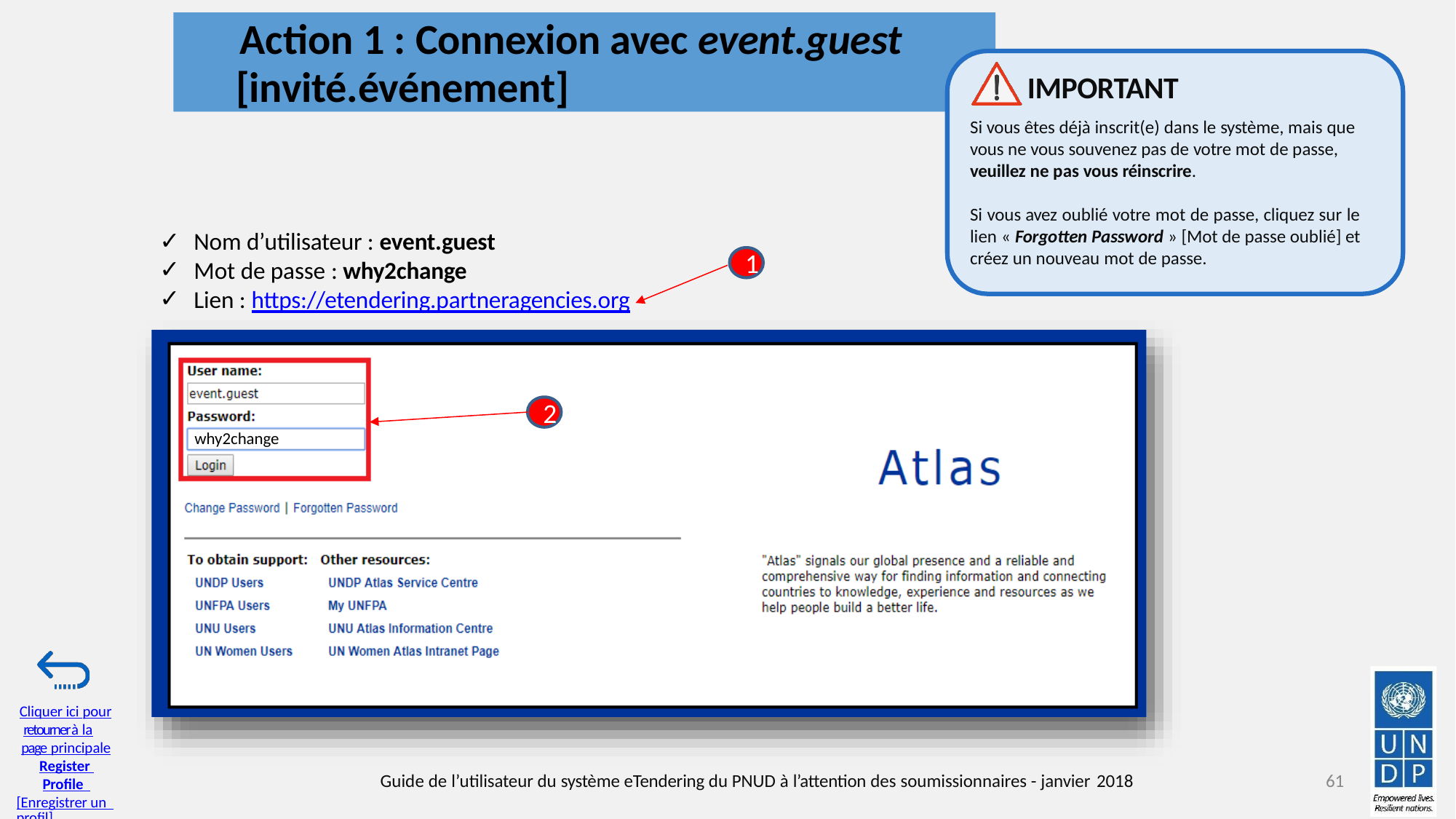

# Action 1 : Connexion avec event.guest
[invité.événement]

IMPORTANT
Si vous êtes déjà inscrit(e) dans le système, mais que  vous ne vous souvenez pas de votre mot de passe,  veuillez ne pas vous réinscrire.
Si vous avez oublié votre mot de passe, cliquez sur le  lien « Forgotten Password » [Mot de passe oublié] et  créez un nouveau mot de passe.
Nom d’utilisateur : event.guest
Mot de passe : why2change
Lien : https://etendering.partneragencies.org
1

2
why2change

Cliquer ici pour
retourner à la
page principale
Register Profile  [Enregistrer un  profil]
Guide de l’utilisateur du système eTendering du PNUD à l’attention des soumissionnaires - janvier 2018
61